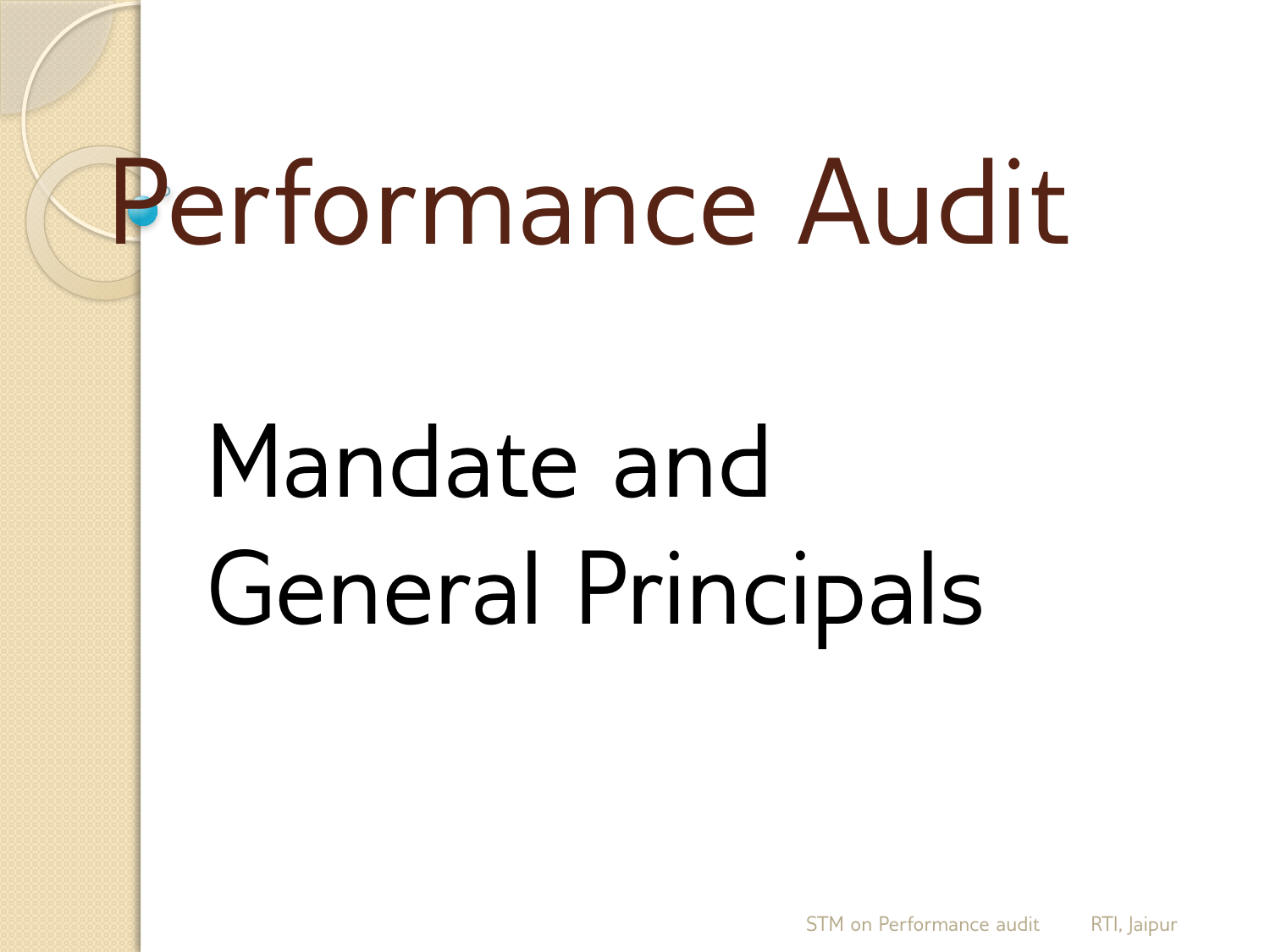

# Performance Audit

Mandate and General Principals
STM on Performance audit        RTI, Jaipur